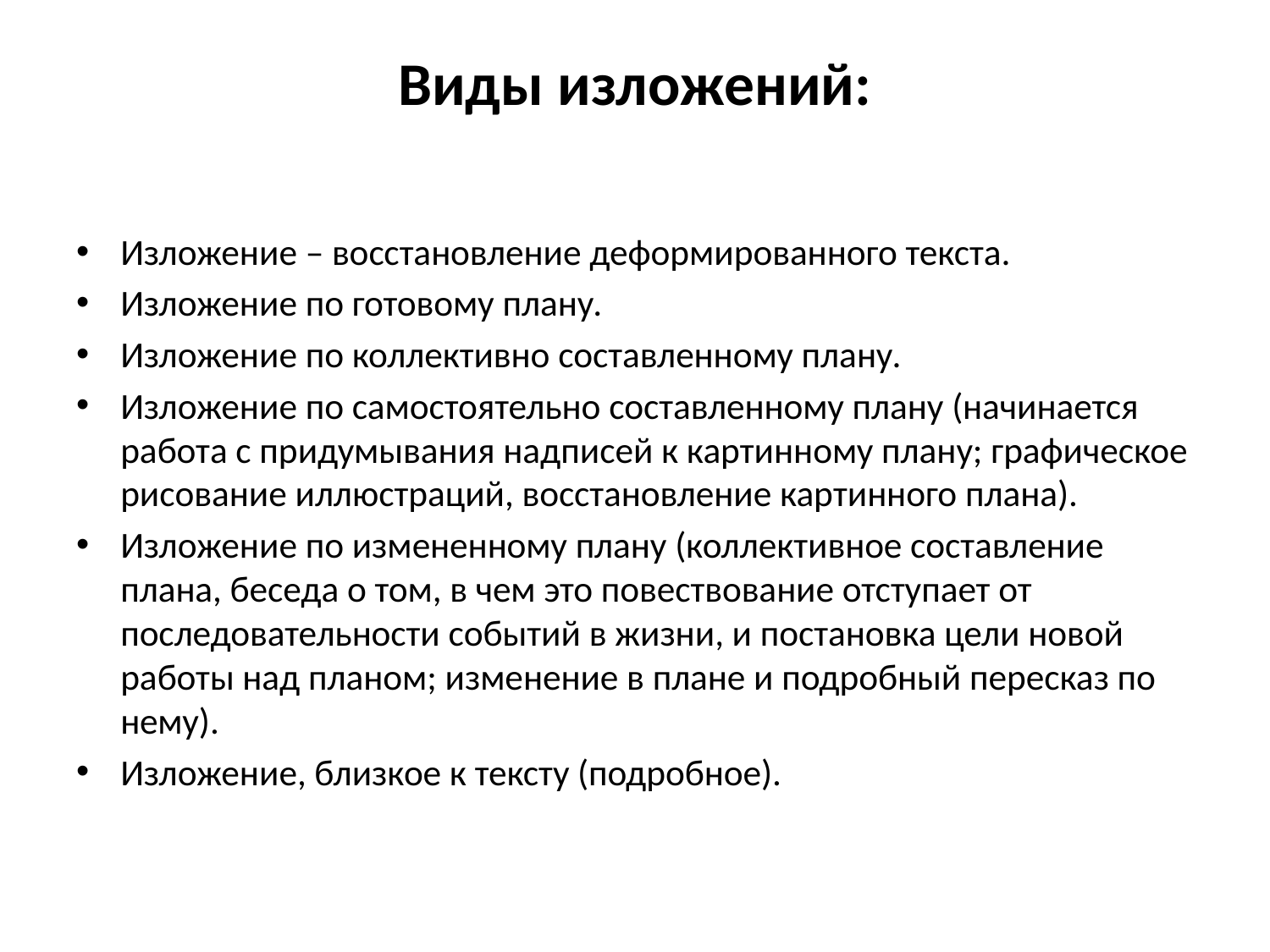

# Виды изложений:
Изложение – восстановление деформированного текста.
Изложение по готовому плану.
Изложение по коллективно составленному плану.
Изложение по самостоятельно составленному плану (начинается работа с придумывания надписей к картинному плану; графическое рисование иллюстраций, восстановление картинного плана).
Изложение по измененному плану (коллективное составление плана, беседа о том, в чем это повествование отступает от последовательности событий в жизни, и постановка цели новой работы над планом; изменение в плане и подробный пересказ по нему).
Изложение, близкое к тексту (подробное).